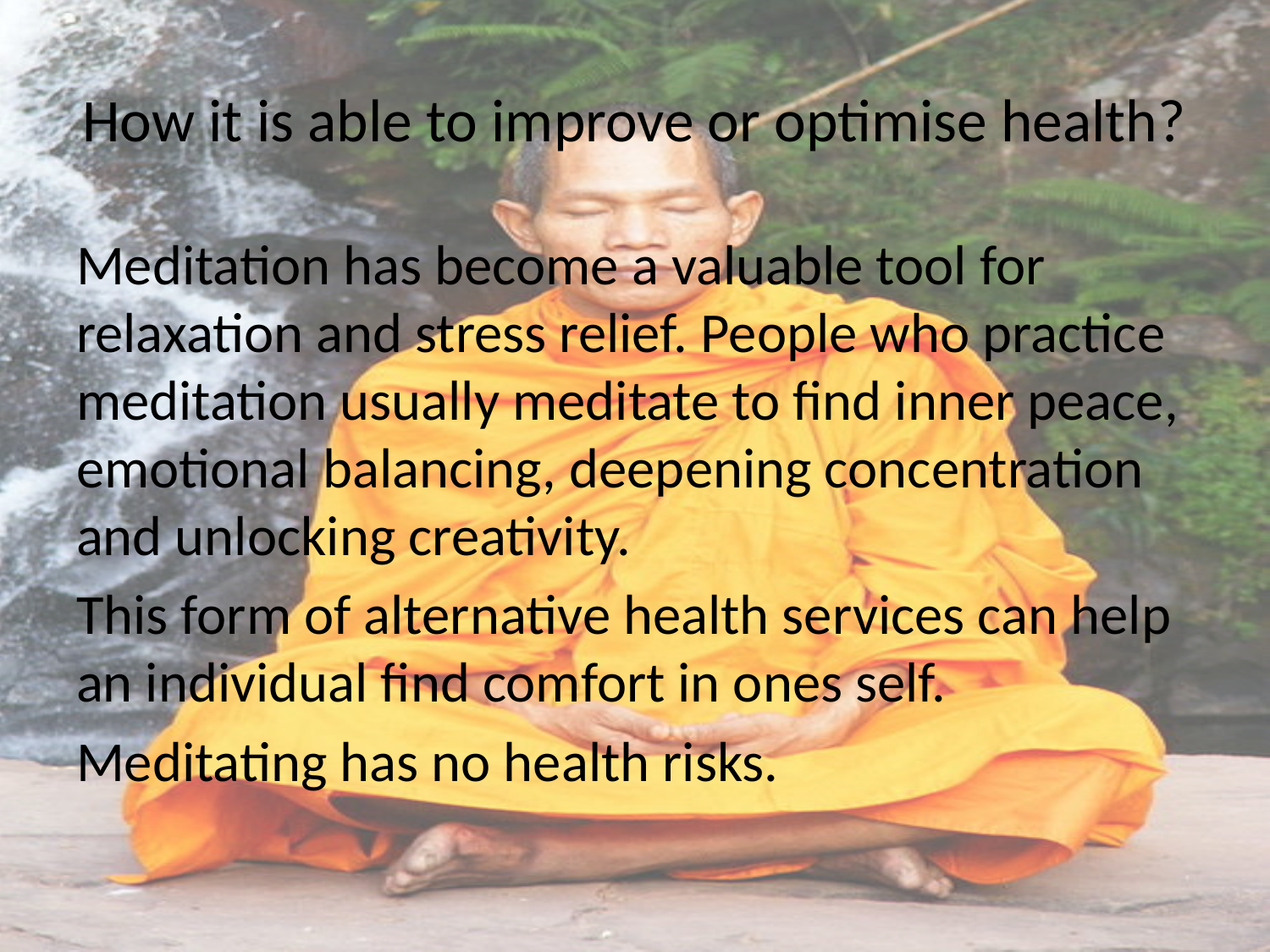

# How it is able to improve or optimise health?
Meditation has become a valuable tool for relaxation and stress relief. People who practice meditation usually meditate to find inner peace, emotional balancing, deepening concentration and unlocking creativity.
This form of alternative health services can help an individual find comfort in ones self.
Meditating has no health risks.